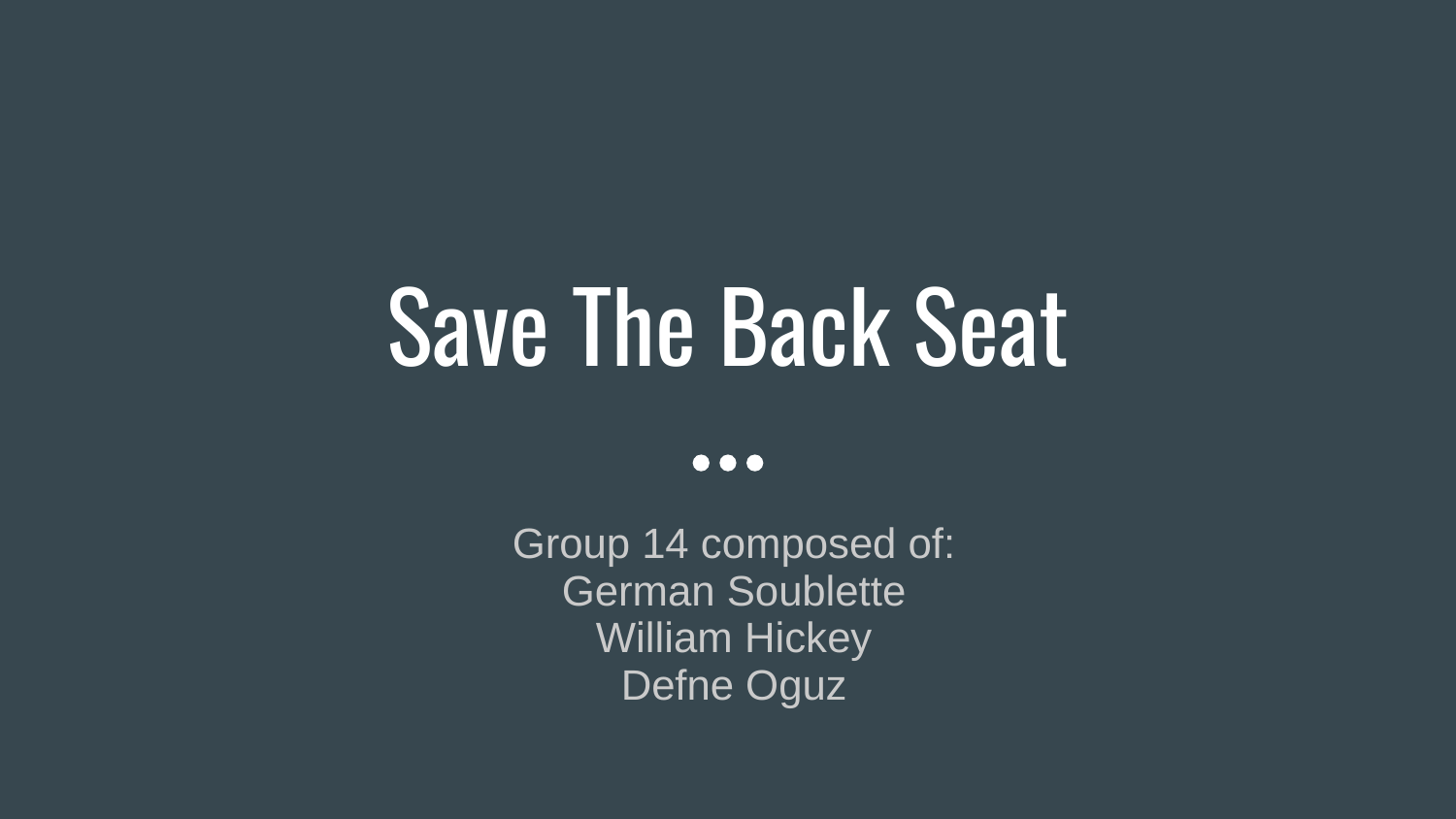

# Save The Back Seat
Group 14 composed of:
German Soublette
William Hickey
Defne Oguz